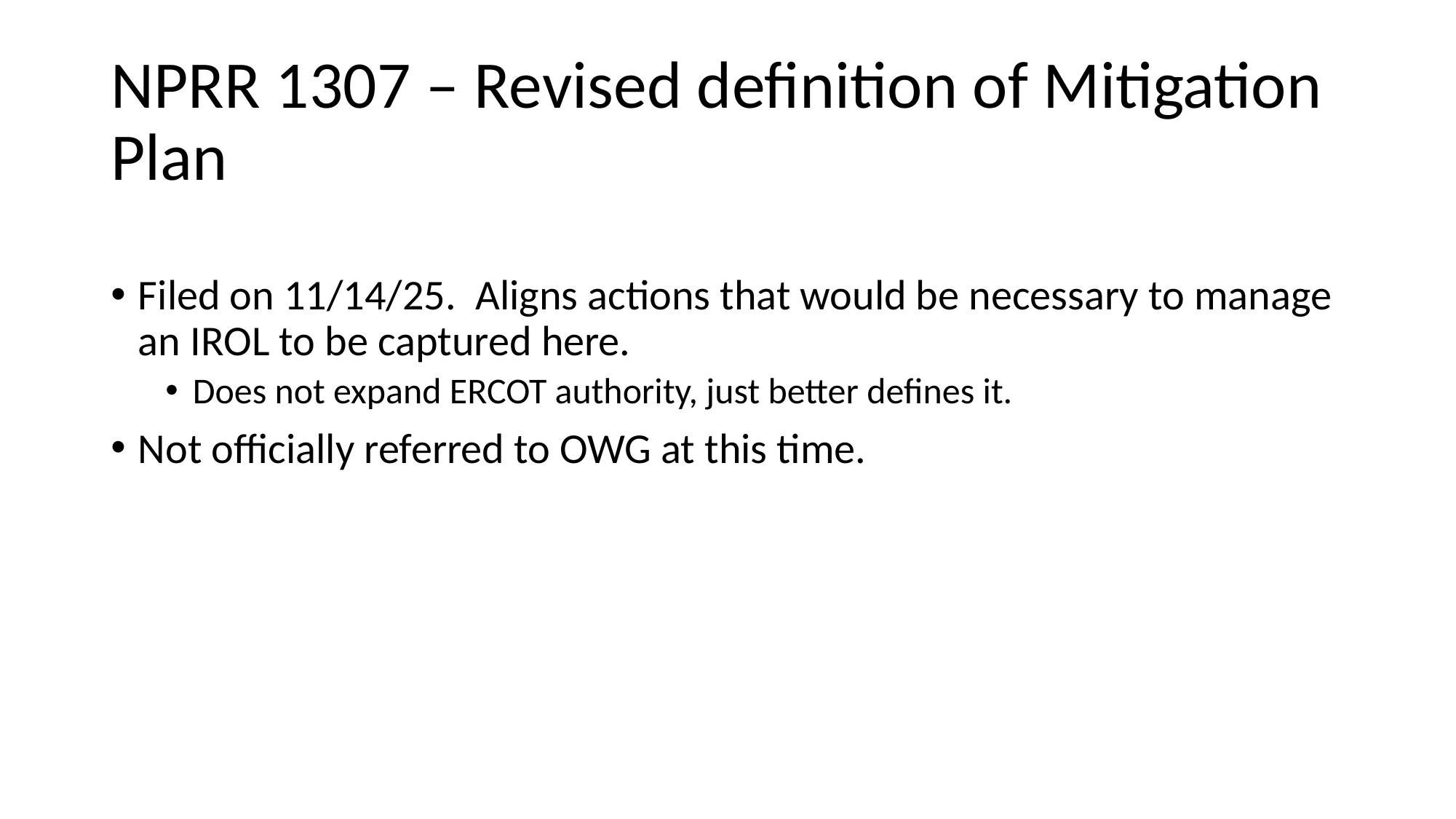

# NPRR 1307 – Revised definition of Mitigation Plan
Filed on 11/14/25.  Aligns actions that would be necessary to manage an IROL to be captured here.
Does not expand ERCOT authority, just better defines it.
Not officially referred to OWG at this time.